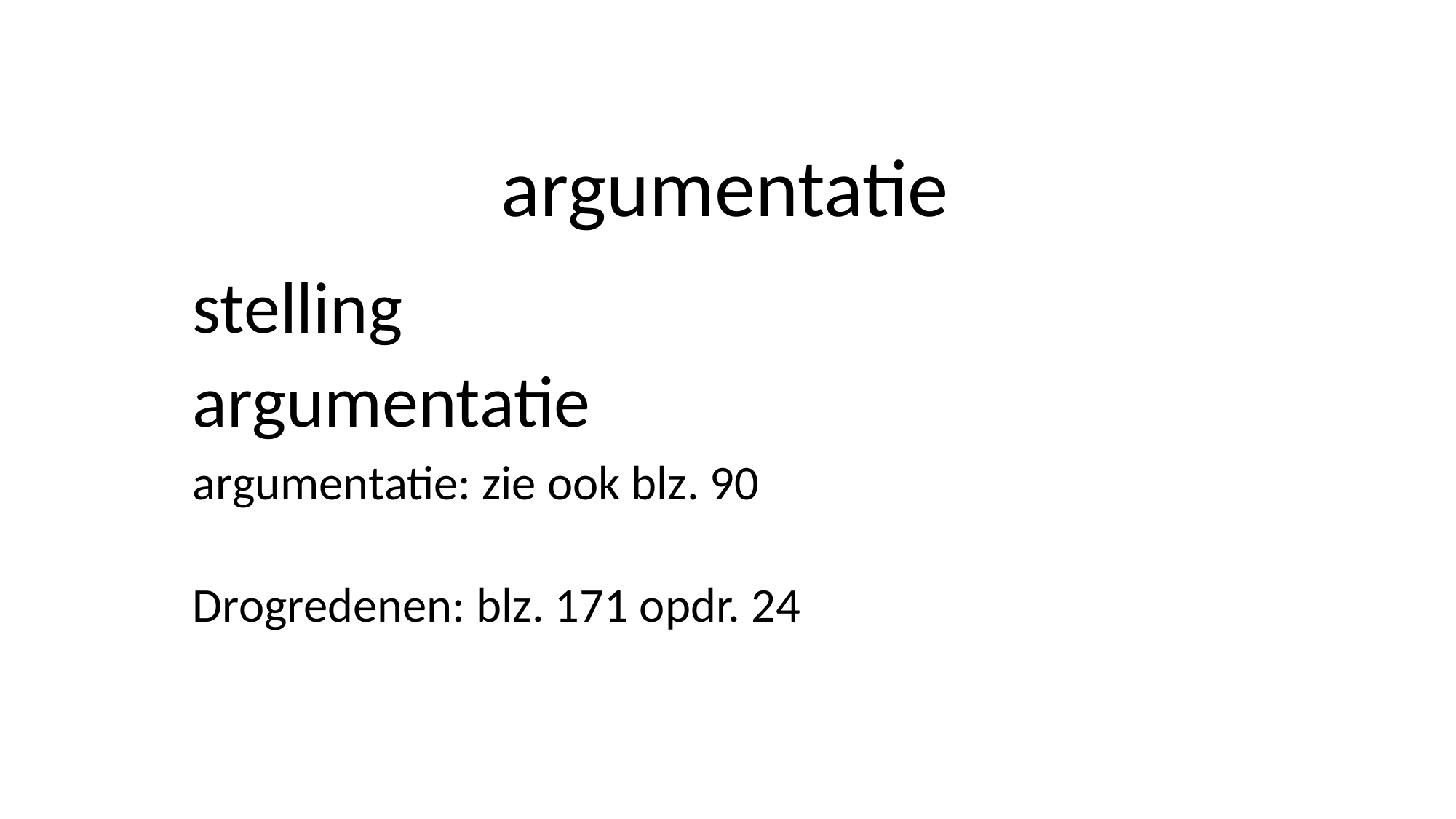

# argumentatie
stelling
argumentatie
argumentatie: zie ook blz. 90

Drogredenen: blz. 171 opdr. 24